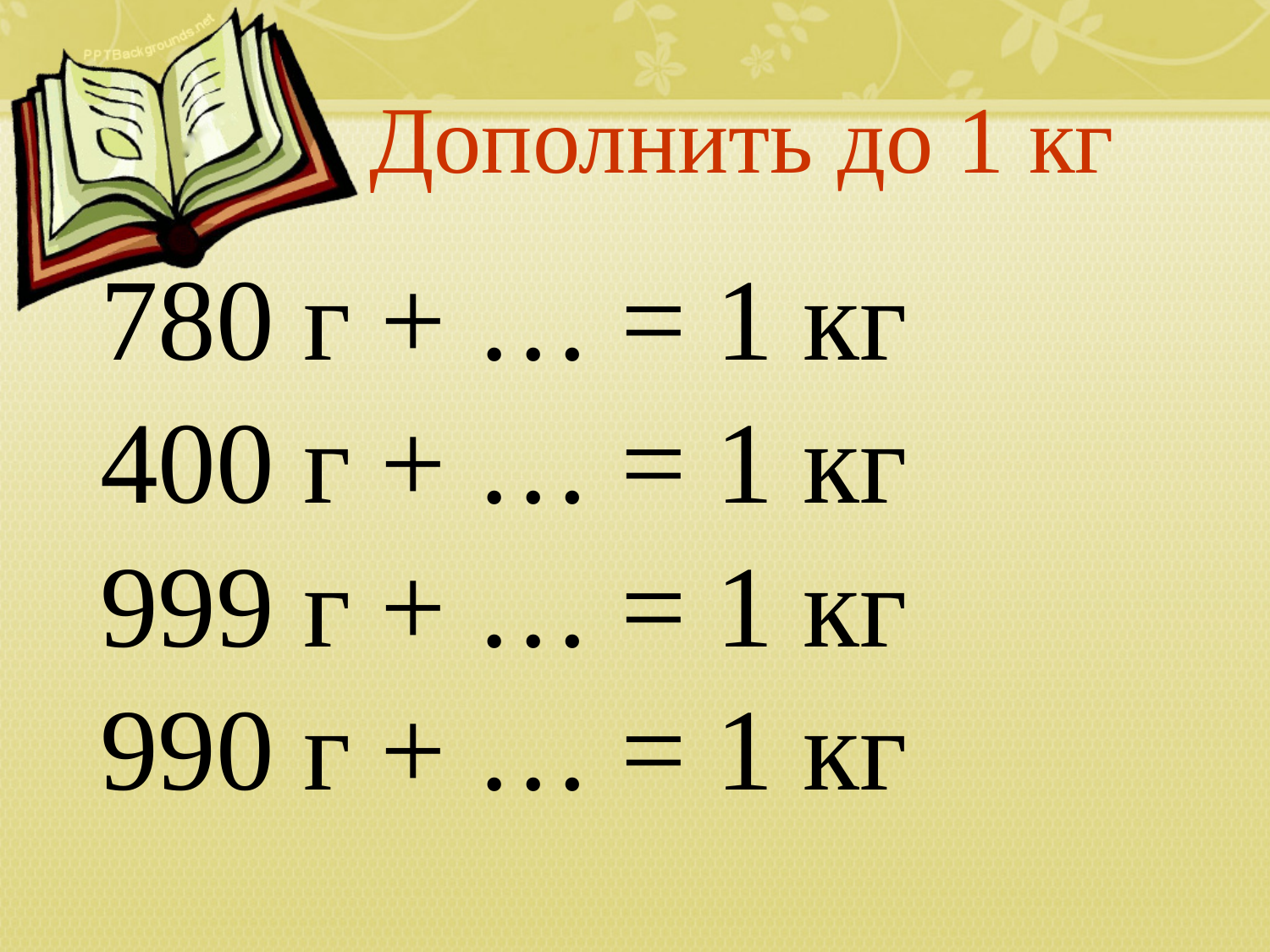

# Дополнить до 1 кг
780 г + … = 1 кг
400 г + … = 1 кг
999 г + … = 1 кг
990 г + … = 1 кг